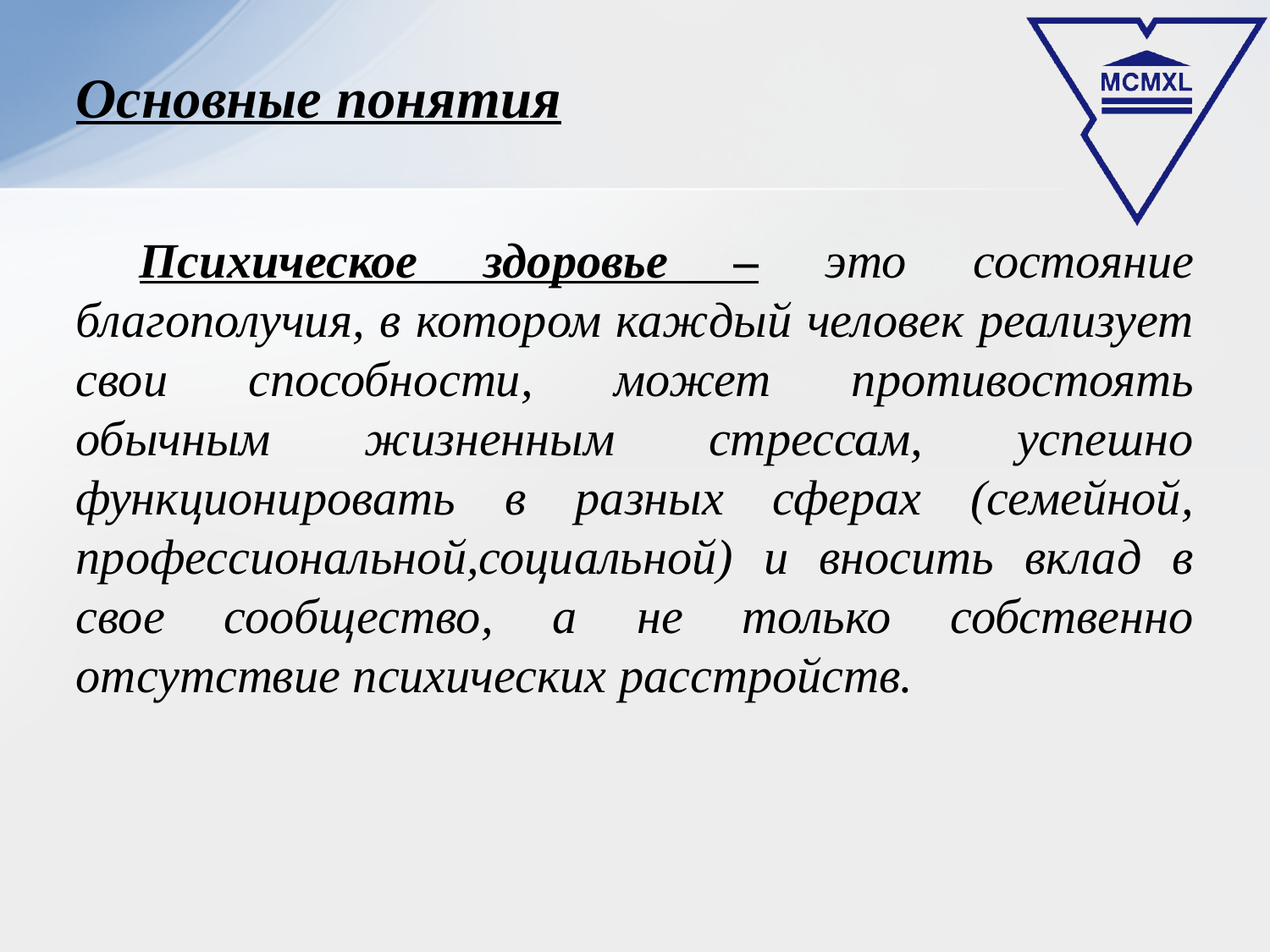

# Основные понятия
Психическое здоровье – это состояние благополучия, в котором каждый человек реализует свои способности, может противостоять обычным жизненным стрессам, успешно функционировать в разных сферах (семейной, профессиональной,социальной) и вносить вклад в свое сообщество, а не только собственно отсутствие психических расстройств.